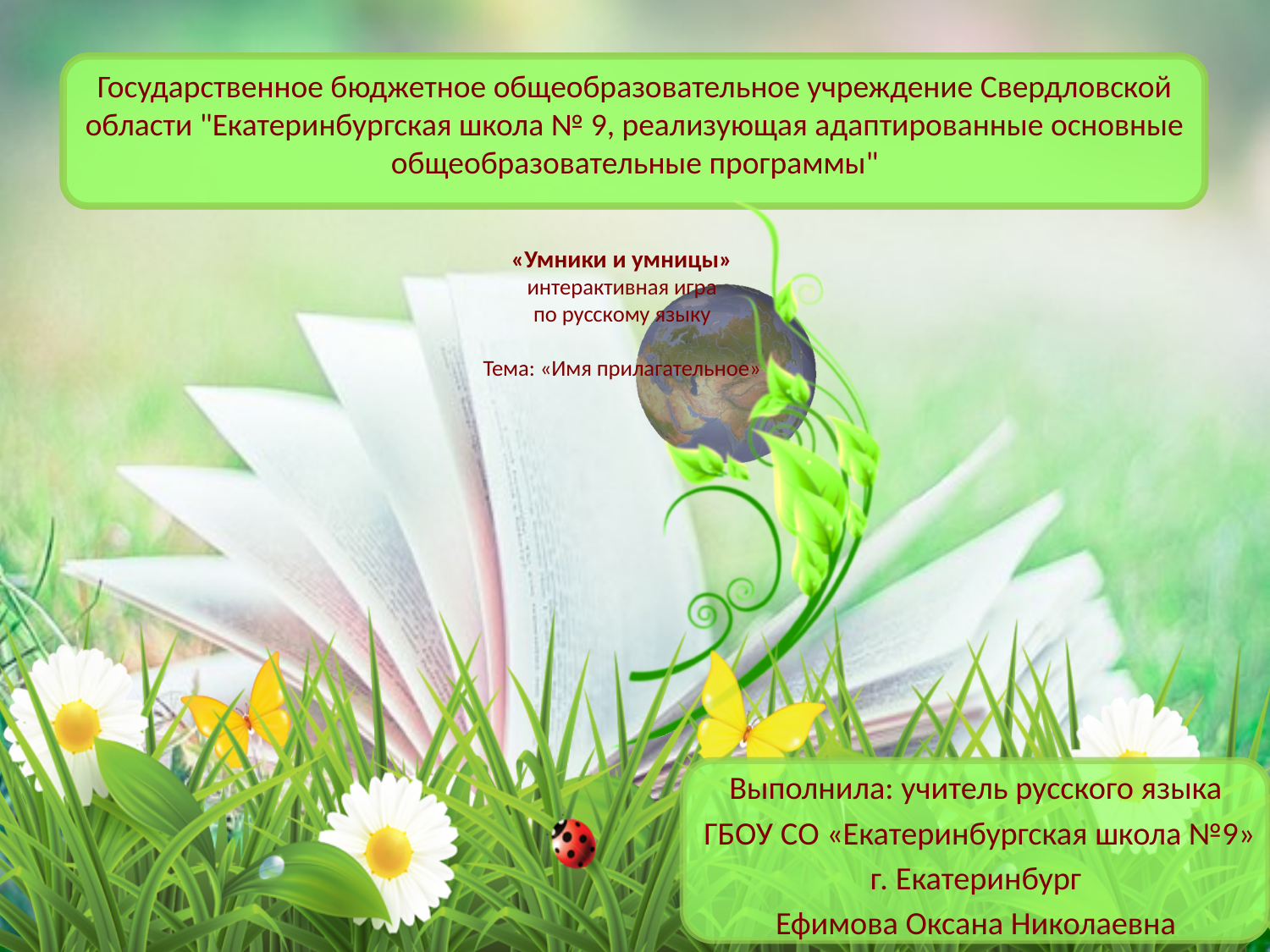

Государственное бюджетное общеобразовательное учреждение Свердловской области "Екатеринбургская школа № 9, реализующая адаптированные основные общеобразовательные программы"
# «Умники и умницы» интерактивная игра по русскому языку Тема: «Имя прилагательное»
Выполнила: учитель русского языка
 ГБОУ СО «Екатеринбургская школа №9»
 г. Екатеринбург
Ефимова Оксана Николаевна